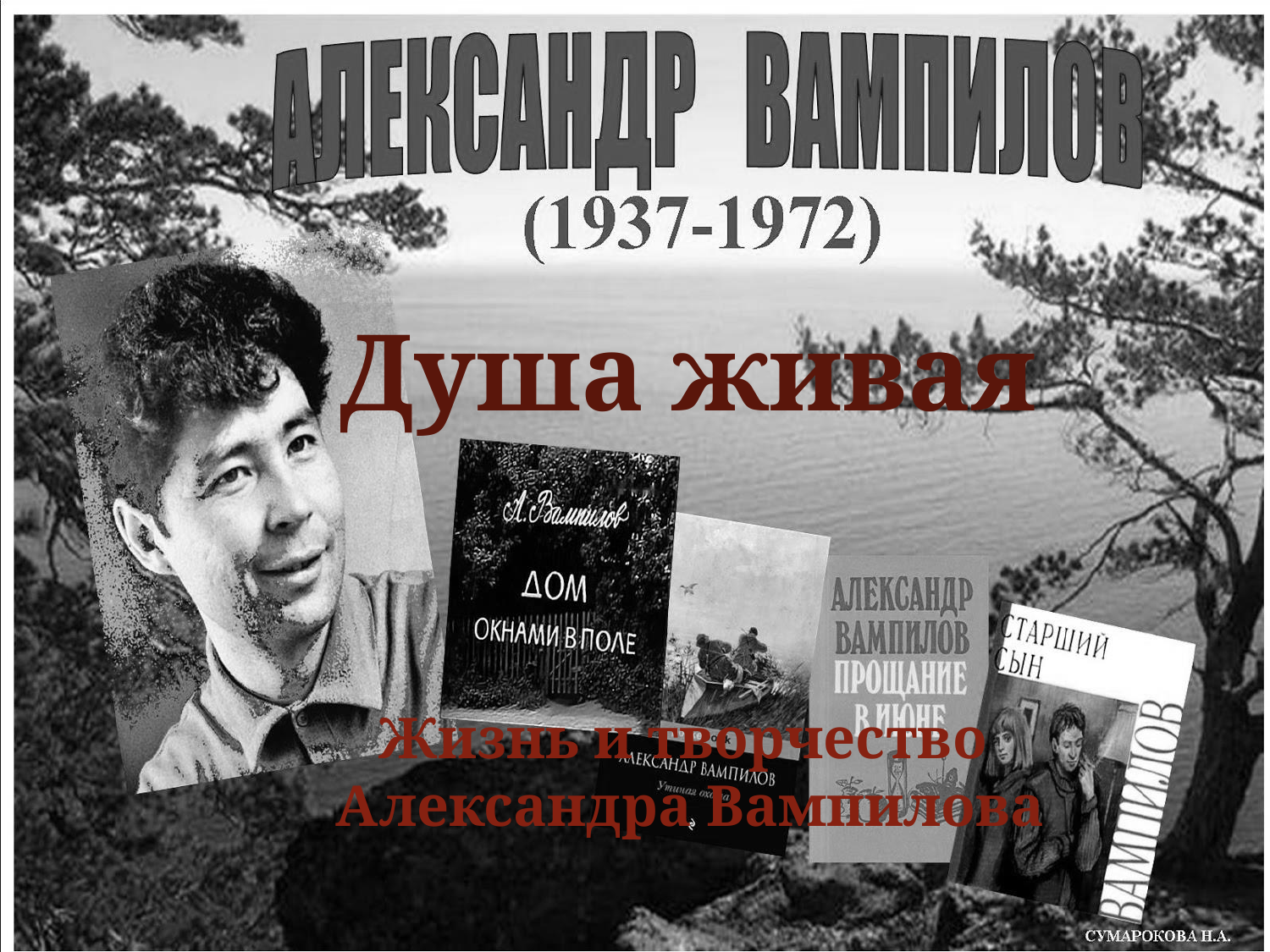

# Душа живая
Жизнь и творчество
Александра Вампилова